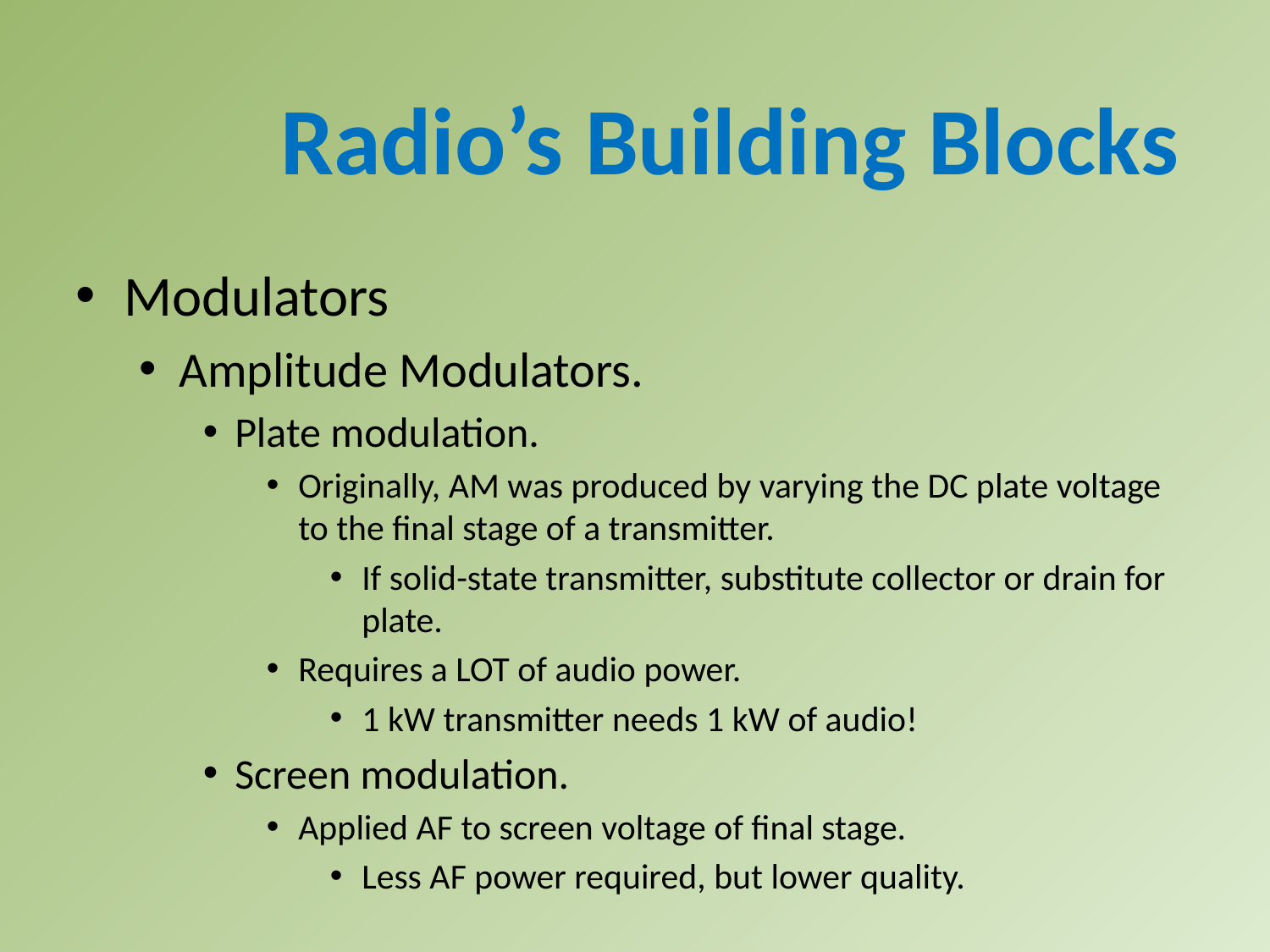

Radio’s Building Blocks
Modulators
Amplitude Modulators.
Plate modulation.
Originally, AM was produced by varying the DC plate voltage to the final stage of a transmitter.
If solid-state transmitter, substitute collector or drain for plate.
Requires a LOT of audio power.
1 kW transmitter needs 1 kW of audio!
Screen modulation.
Applied AF to screen voltage of final stage.
Less AF power required, but lower quality.